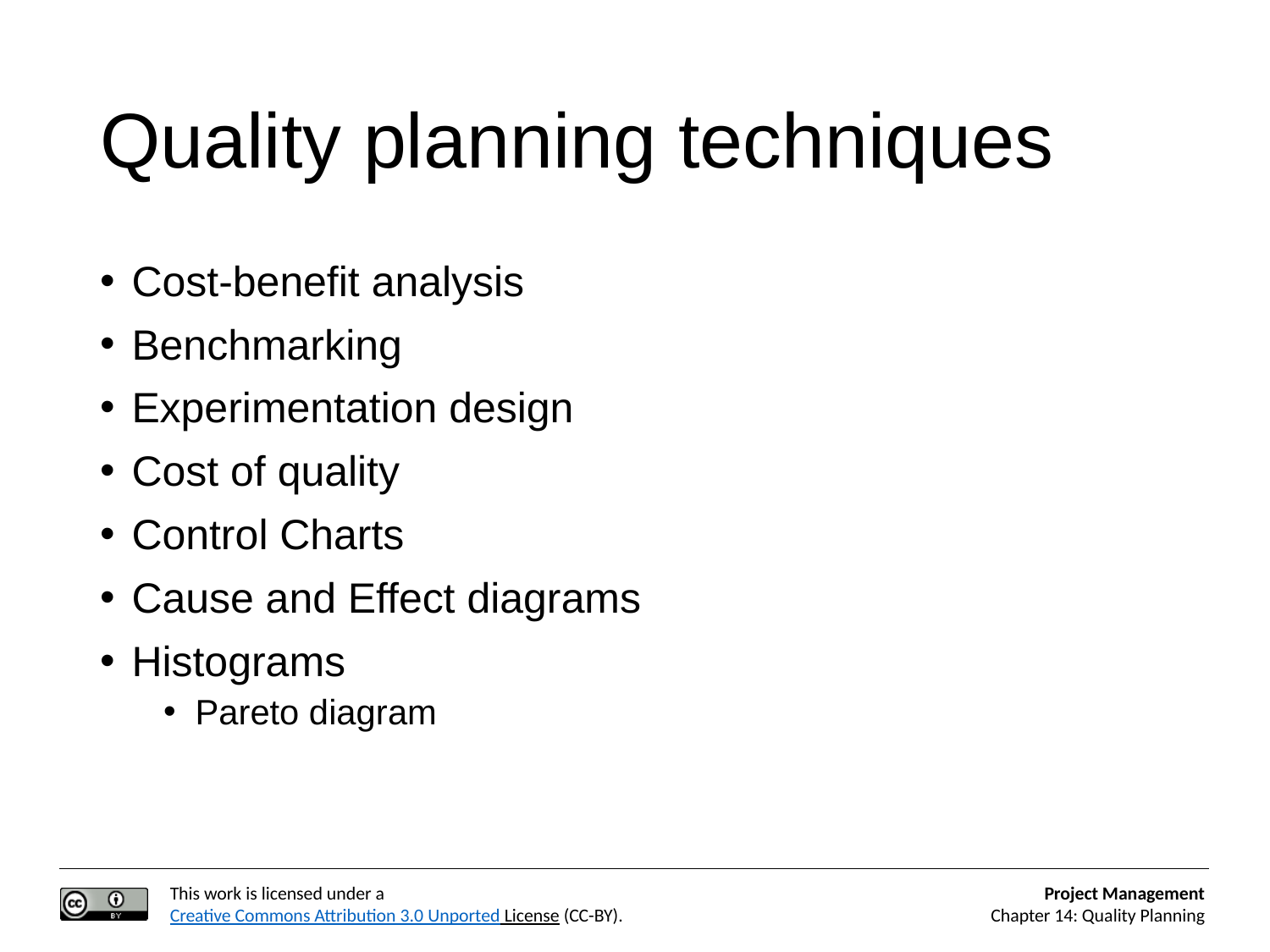

# Quality planning techniques
Cost-benefit analysis
Benchmarking
Experimentation design
Cost of quality
Control Charts
Cause and Effect diagrams
Histograms
Pareto diagram